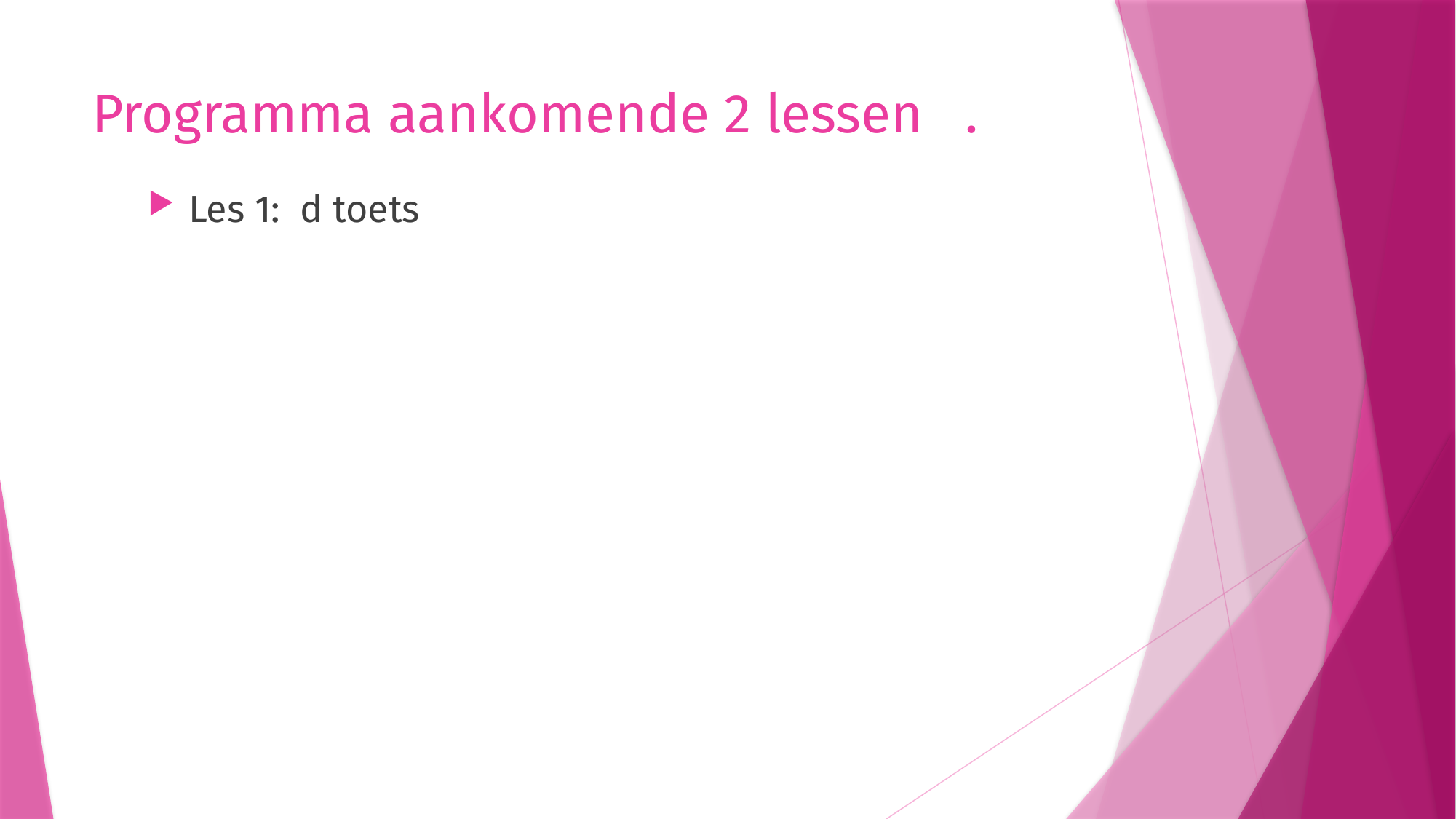

# Programma aankomende 2 lessen	.
Les 1:  d toets